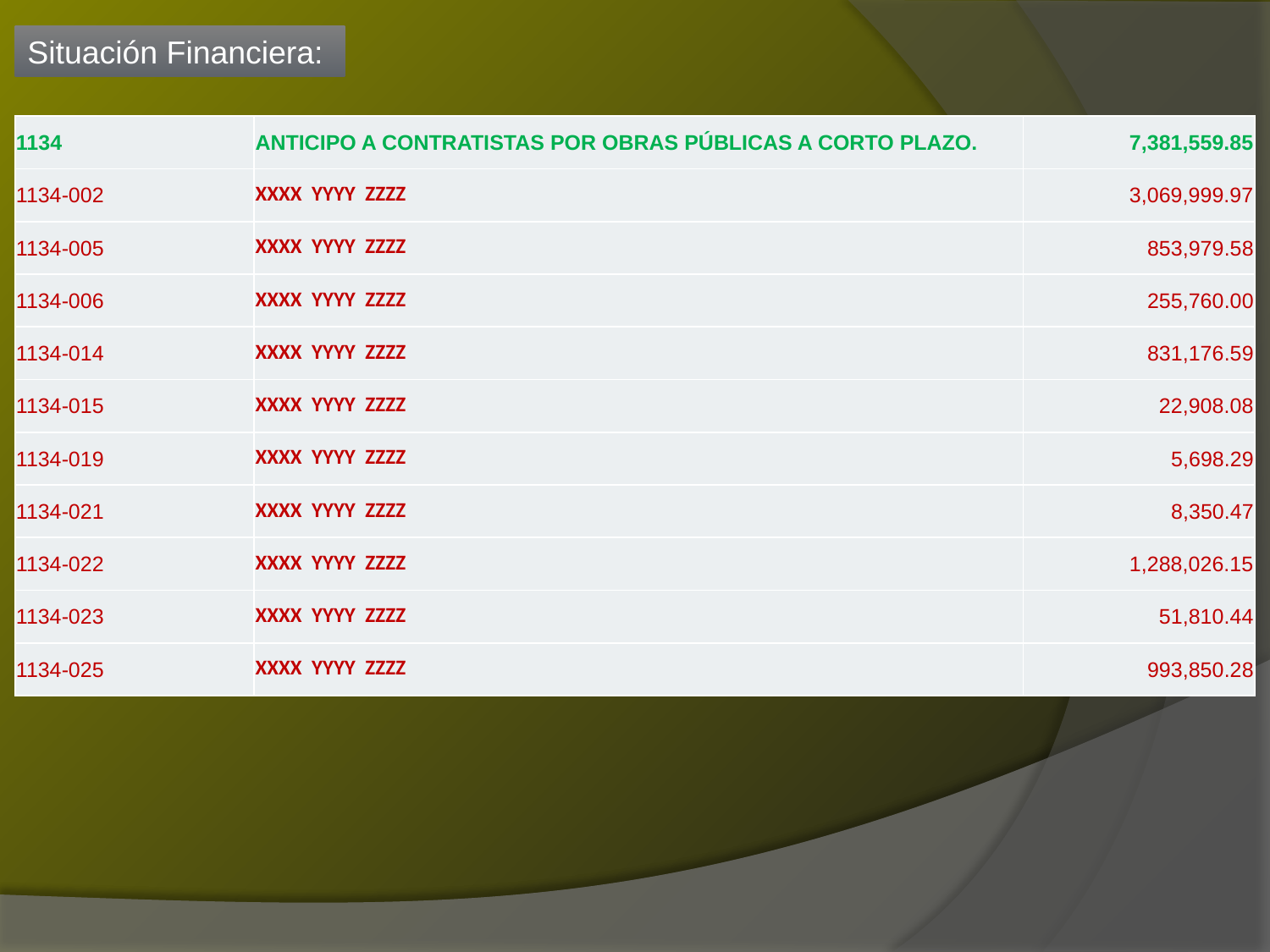

Situación Financiera:
| 1134 | ANTICIPO A CONTRATISTAS POR OBRAS PÚBLICAS A CORTO PLAZO. | 7,381,559.85 |
| --- | --- | --- |
| 1134-002 | XXXX YYYY ZZZZ | 3,069,999.97 |
| 1134-005 | XXXX YYYY ZZZZ | 853,979.58 |
| 1134-006 | XXXX YYYY ZZZZ | 255,760.00 |
| 1134-014 | XXXX YYYY ZZZZ | 831,176.59 |
| 1134-015 | XXXX YYYY ZZZZ | 22,908.08 |
| 1134-019 | XXXX YYYY ZZZZ | 5,698.29 |
| 1134-021 | XXXX YYYY ZZZZ | 8,350.47 |
| 1134-022 | XXXX YYYY ZZZZ | 1,288,026.15 |
| 1134-023 | XXXX YYYY ZZZZ | 51,810.44 |
| 1134-025 | XXXX YYYY ZZZZ | 993,850.28 |